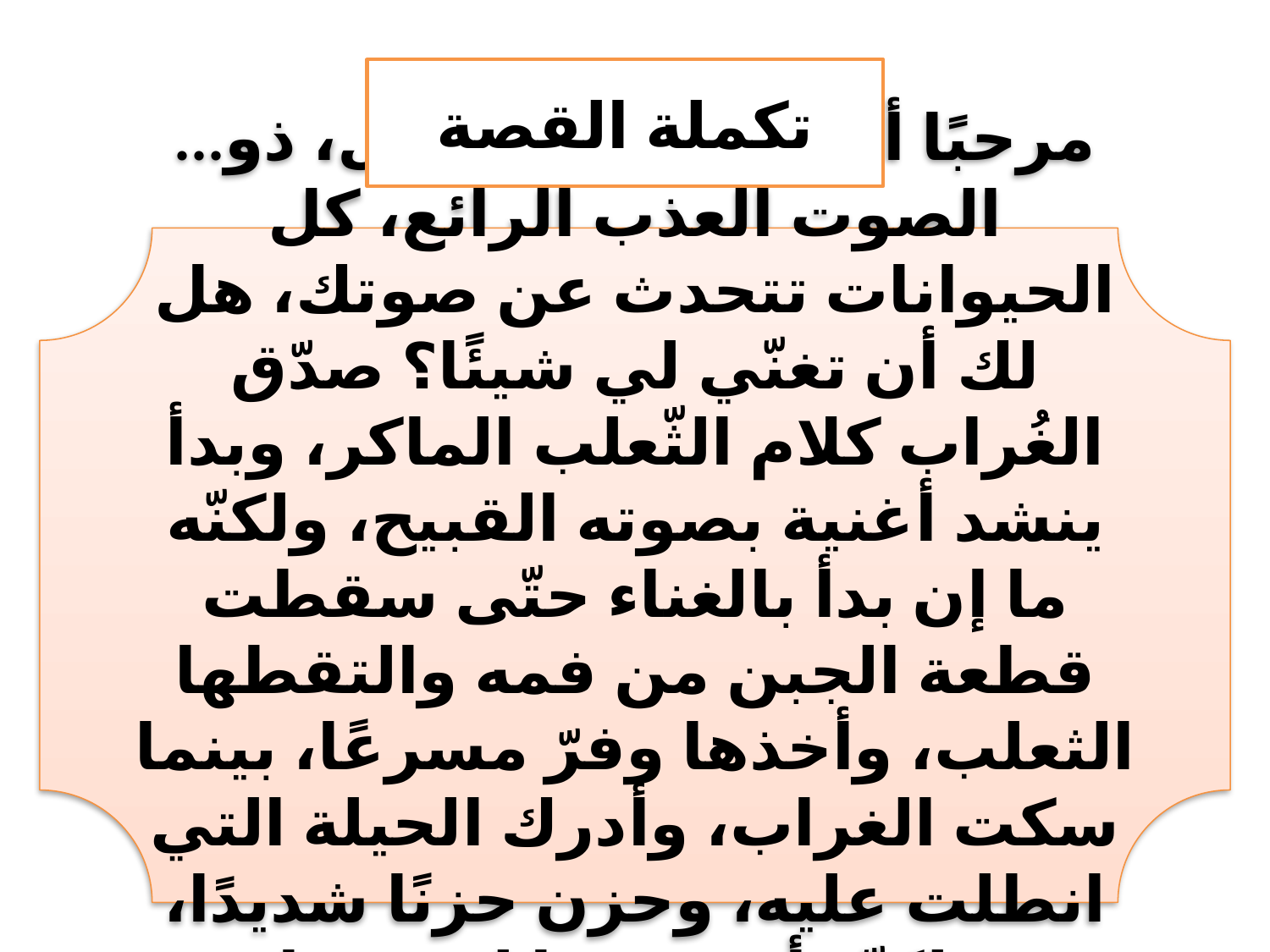

تكملة القصة

...مرحبًا أيها الغراب الجميل، ذو الصوت العذب الرائع، كل الحيوانات تتحدث عن صوتك، هل لك أن تغنّي لي شيئًا؟ صدّق الغُراب كلام الثّعلب الماكر، وبدأ ينشد أغنية بصوته القبيح، ولكنّه ما إن بدأ بالغناء حتّى سقطت قطعة الجبن من فمه والتقطها الثعلب، وأخذها وفرّ مسرعًا، بينما سكت الغراب، وأدرك الحيلة التي انطلت عليه، وحزن حزنًا شديدًا، ولكنّه أخذ درسًا لن ينساه،